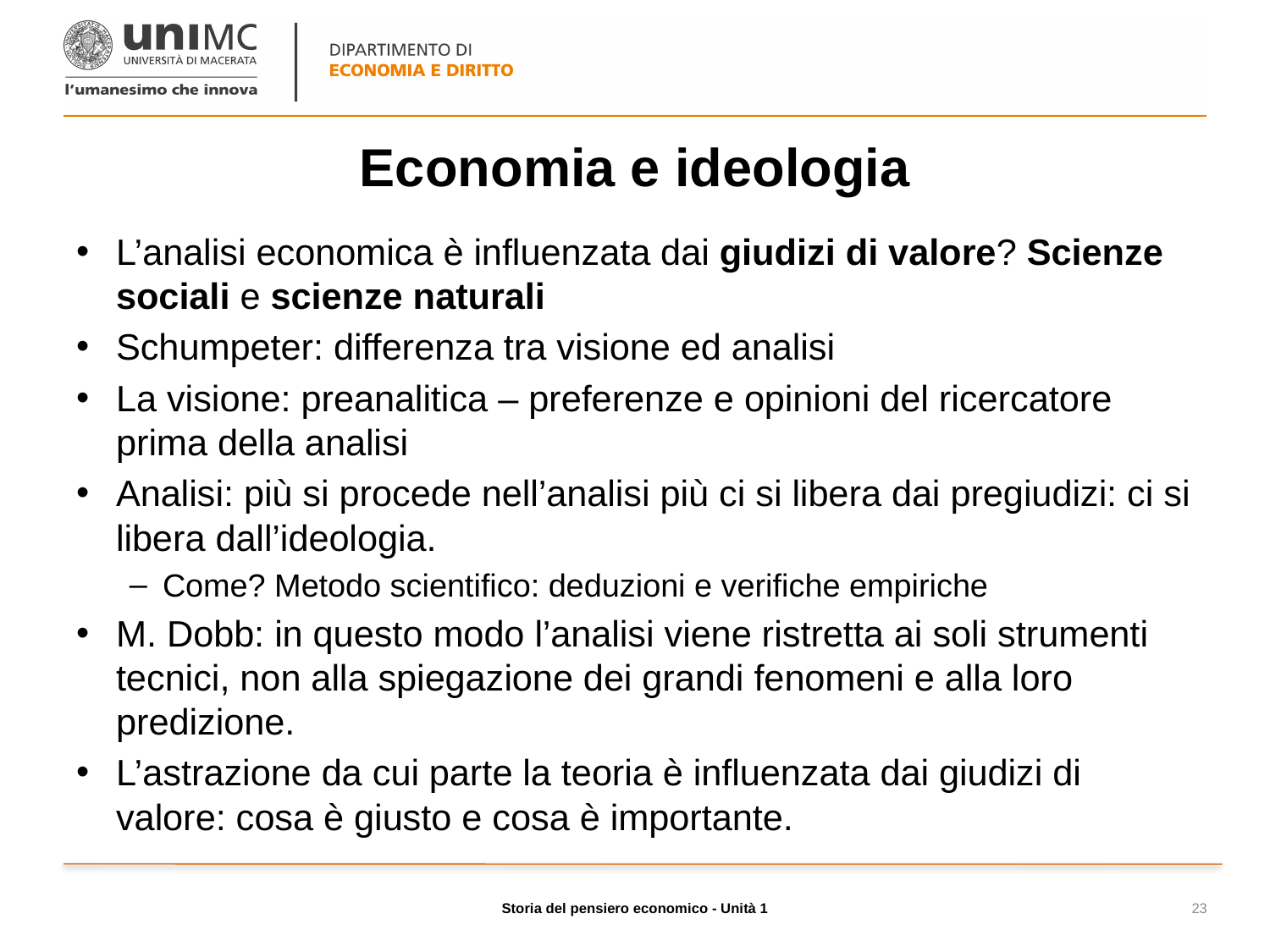

# Economia e ideologia
L’analisi economica è influenzata dai giudizi di valore? Scienze sociali e scienze naturali
Schumpeter: differenza tra visione ed analisi
La visione: preanalitica – preferenze e opinioni del ricercatore prima della analisi
Analisi: più si procede nell’analisi più ci si libera dai pregiudizi: ci si libera dall’ideologia.
Come? Metodo scientifico: deduzioni e verifiche empiriche
M. Dobb: in questo modo l’analisi viene ristretta ai soli strumenti tecnici, non alla spiegazione dei grandi fenomeni e alla loro predizione.
L’astrazione da cui parte la teoria è influenzata dai giudizi di valore: cosa è giusto e cosa è importante.
Storia del pensiero economico - Unità 1
23